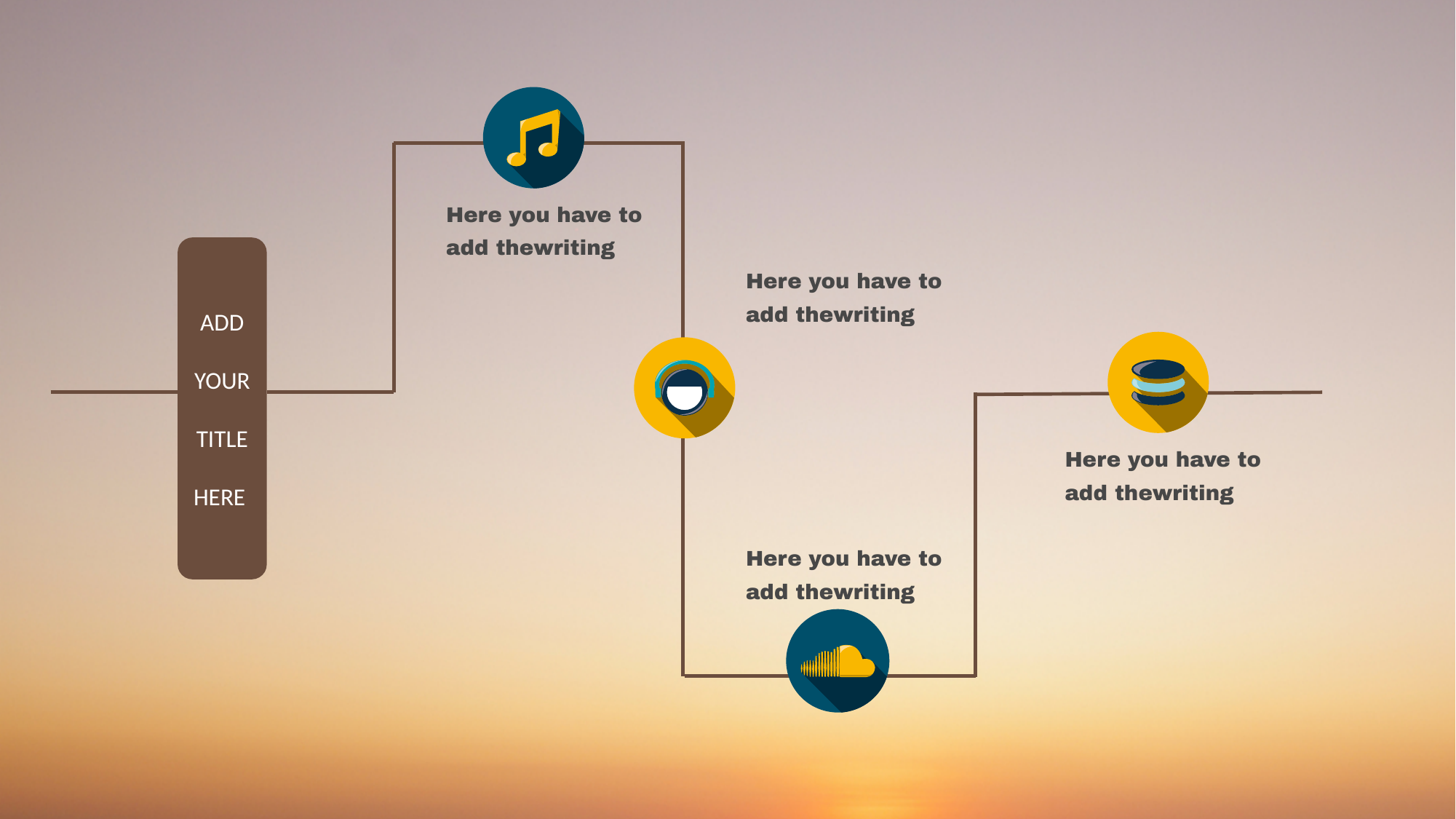

Here you have to add thewriting
ADD

YOUR

TITLE

HERE
Here you have to add thewriting

Here you have to add thewriting
Here you have to add thewriting